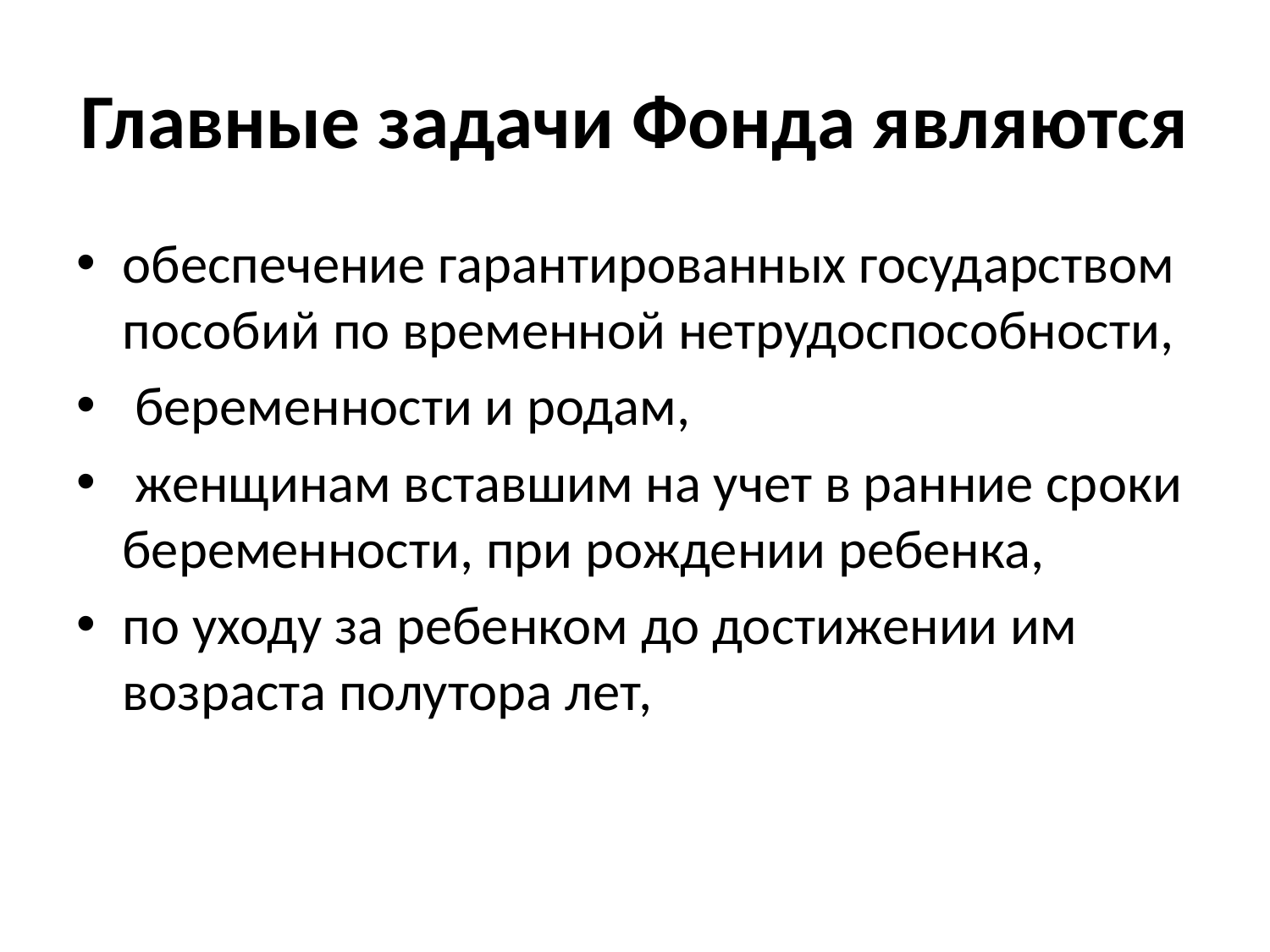

# Главные задачи Фонда являются
обеспечение гарантированных государством пособий по временной нетрудоспособности,
 беременности и родам,
 женщинам вставшим на учет в ранние сроки беременности, при рождении ребенка,
по уходу за ребенком до достижении им возраста полутора лет,